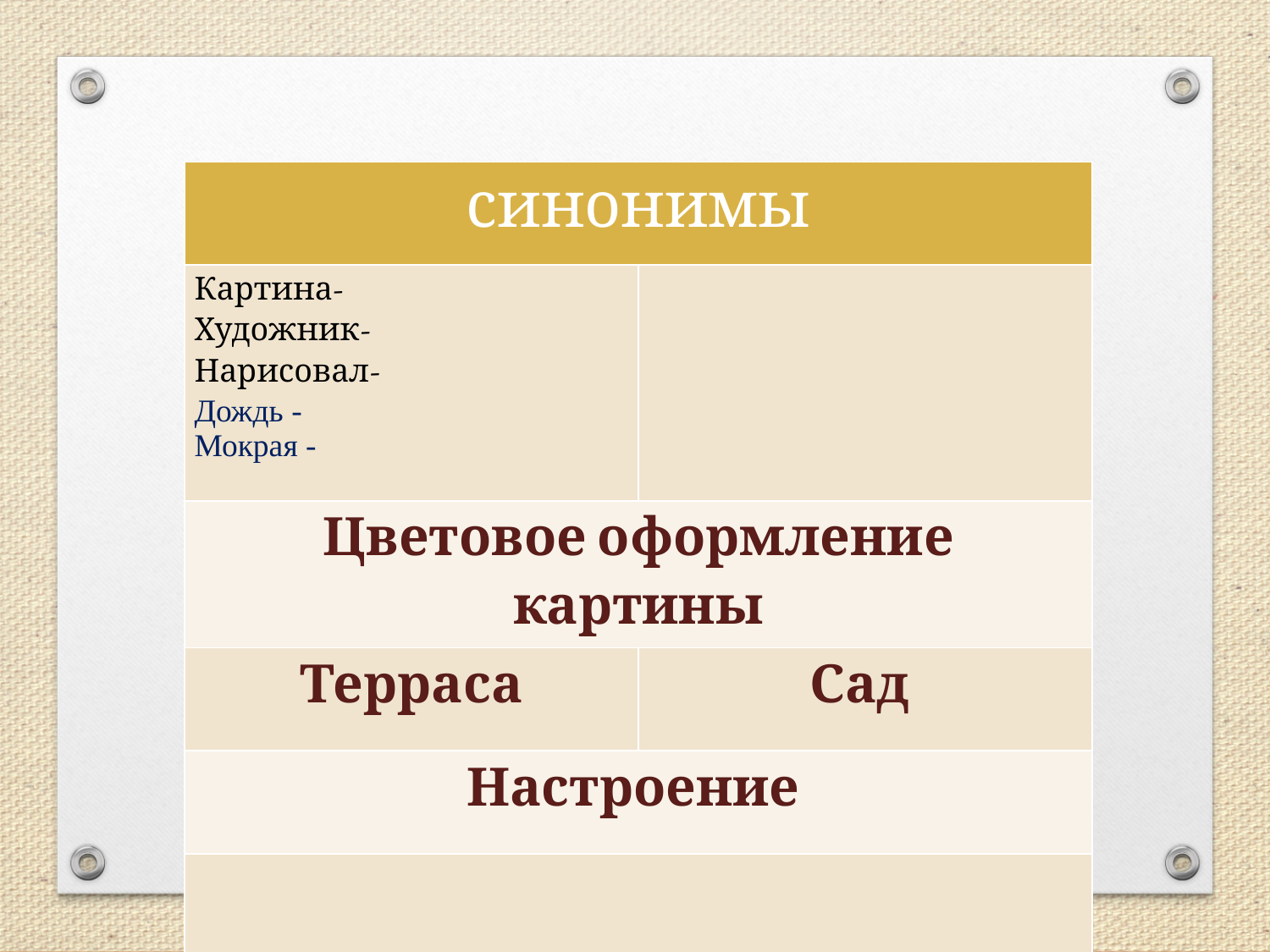

| синонимы |  |
| --- | --- |
| Картина- Художник- Нарисовал- Дождь - Мокрая - |  |
| Цветовое оформление картины |  |
| Терраса | Сад |
| Настроение |  |
|  |  |